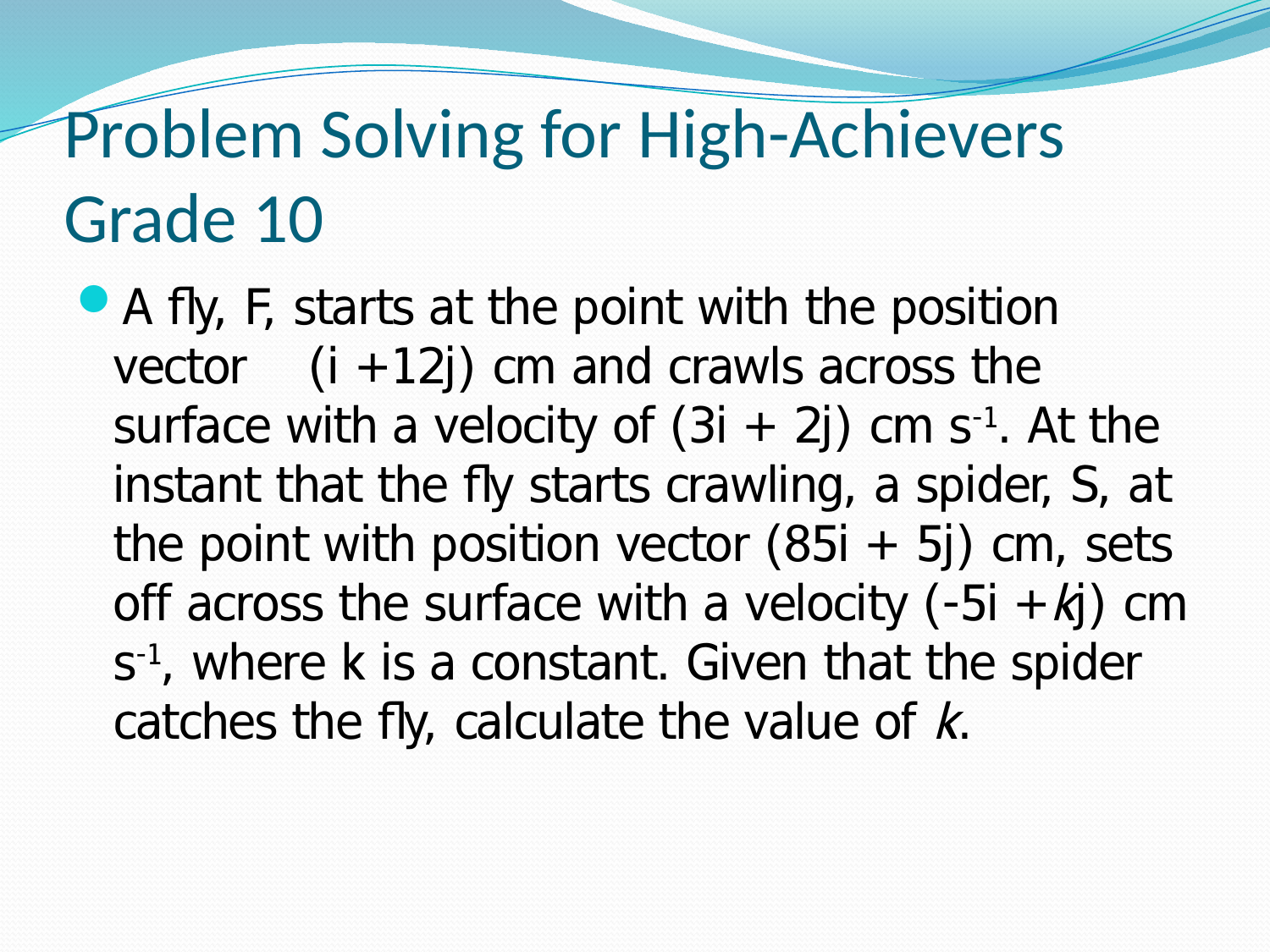

# Problem Solving for High-Achievers Grade 10
A fly, F, starts at the point with the position vector    (i +12j) cm and crawls across the surface with a velocity of (3i + 2j) cm s-1. At the instant that the fly starts crawling, a spider, S, at the point with position vector (85i + 5j) cm, sets off across the surface with a velocity (-5i +kj) cm s-1, where k is a constant. Given that the spider catches the fly, calculate the value of k.